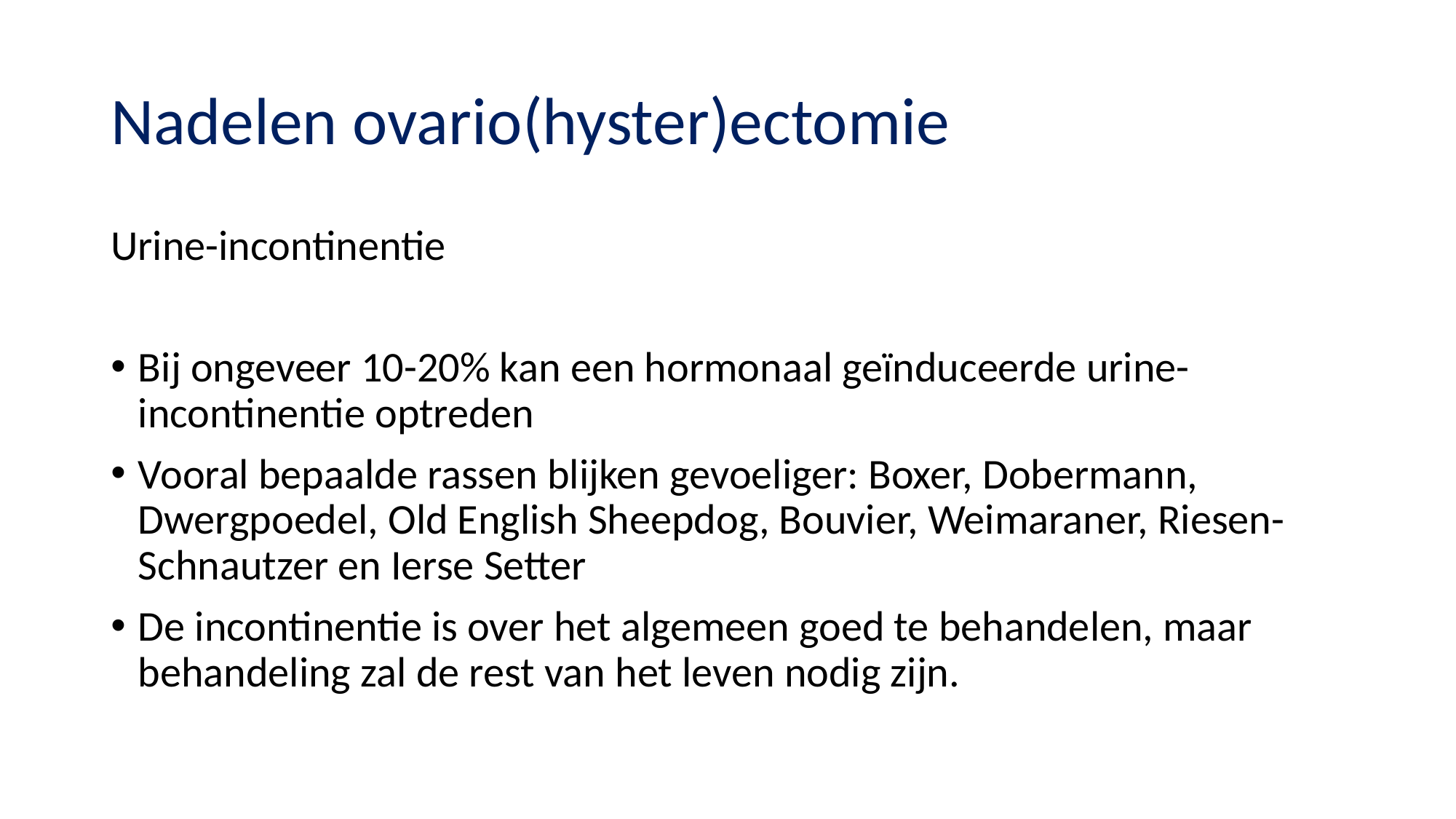

# Nadelen ovario(hyster)ectomie
Urine-incontinentie

Bij ongeveer 10-20% kan een hormonaal geïnduceerde urine-incontinentie optreden
Vooral bepaalde rassen blijken gevoeliger: Boxer, Dobermann, Dwergpoedel, Old English Sheepdog, Bouvier, Weimaraner, Riesen-Schnautzer en Ierse Setter
De incontinentie is over het algemeen goed te behandelen, maar behandeling zal de rest van het leven nodig zijn.